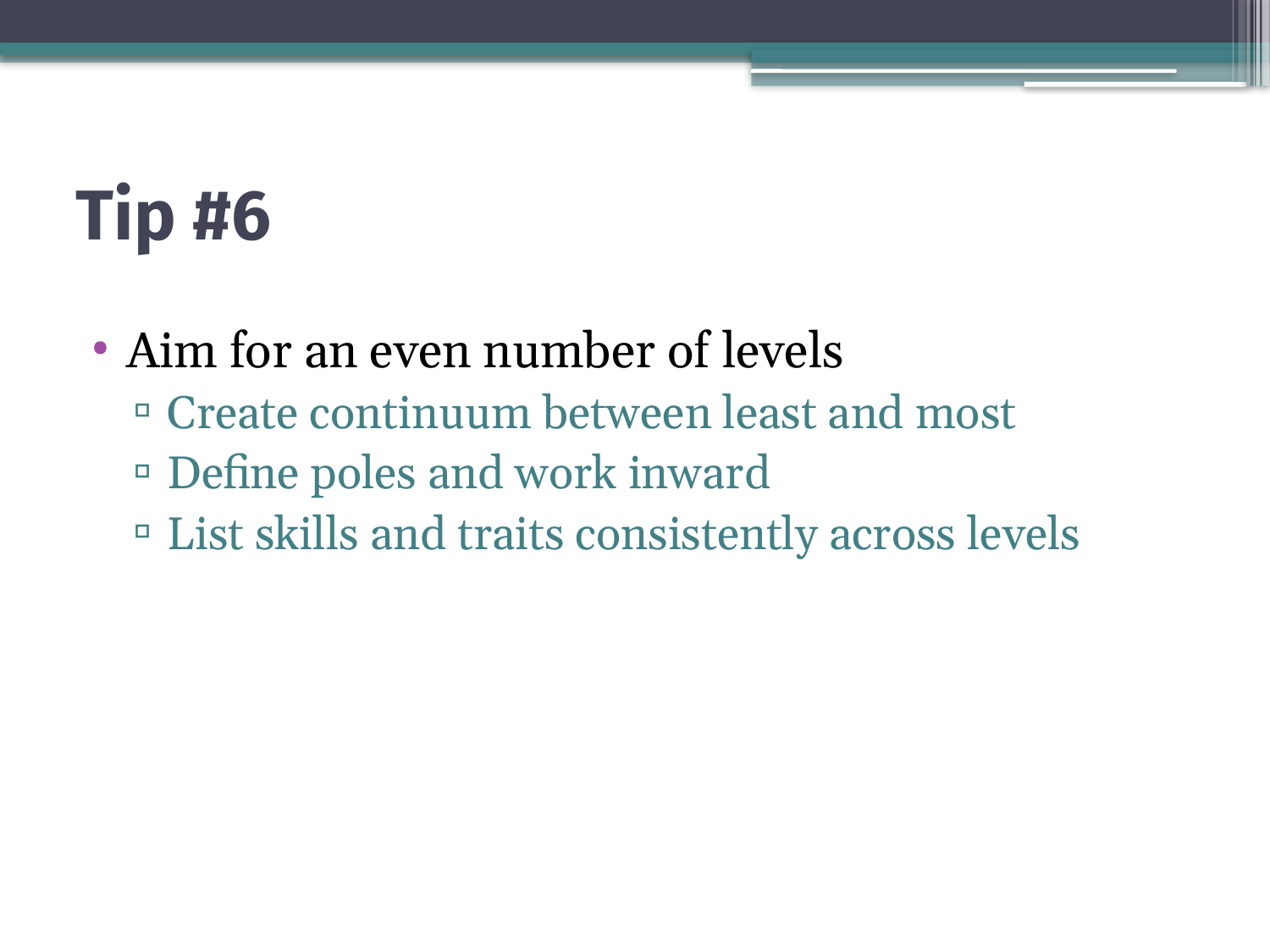

# Tip #6
Aim for an even number of levels
Create continuum between least and most
Define poles and work inward
List skills and traits consistently across levels